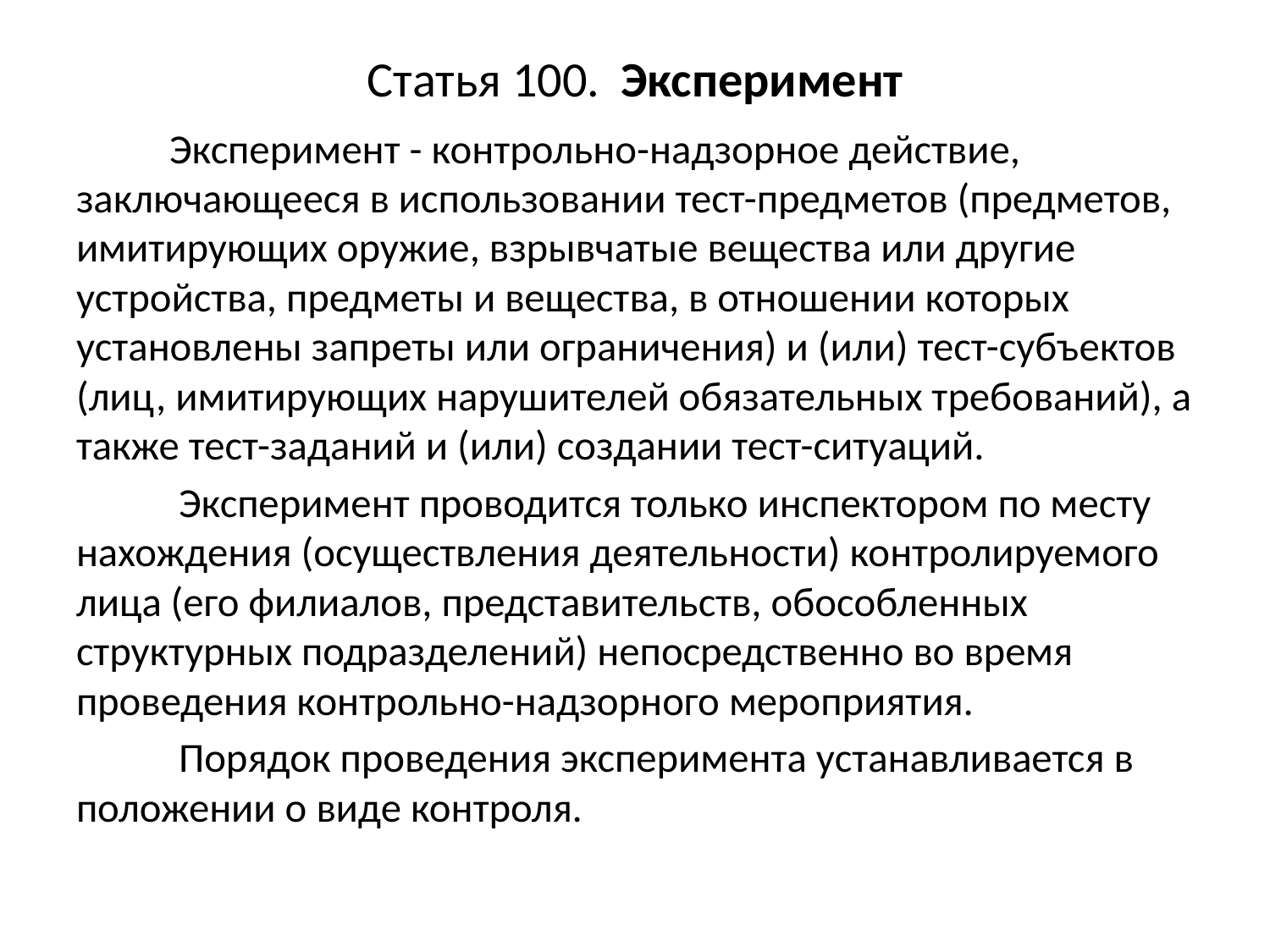

# Статья 100.	Эксперимент
          Эксперимент - контрольно-надзорное действие, заключающееся в использовании тест-предметов (предметов, имитирующих оружие, взрывчатые вещества или другие устройства, предметы и вещества, в отношении которых установлены запреты или ограничения) и (или) тест-субъектов (лиц, имитирующих нарушителей обязательных требований), а также тест-заданий и (или) создании тест-ситуаций.
           Эксперимент проводится только инспектором по месту нахождения (осуществления деятельности) контролируемого лица (его филиалов, представительств, обособленных структурных подразделений) непосредственно во время проведения контрольно-надзорного мероприятия.
           Порядок проведения эксперимента устанавливается в положении о виде контроля.